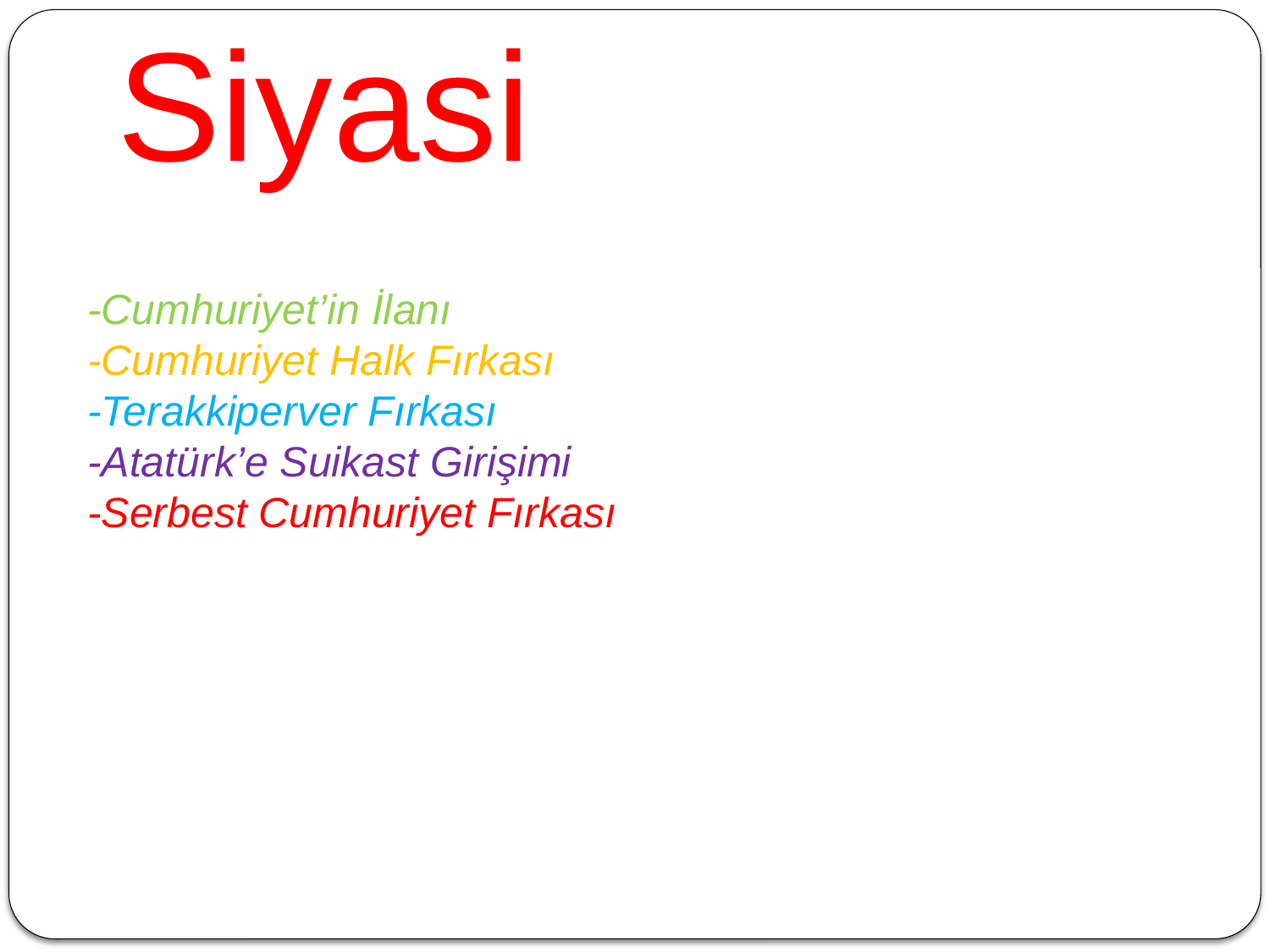

# Siyasi
-Cumhuriyet’in İlanı
-Cumhuriyet Halk Fırkası
-Terakkiperver Fırkası
-Atatürk’e Suikast Girişimi
-Serbest Cumhuriyet Fırkası